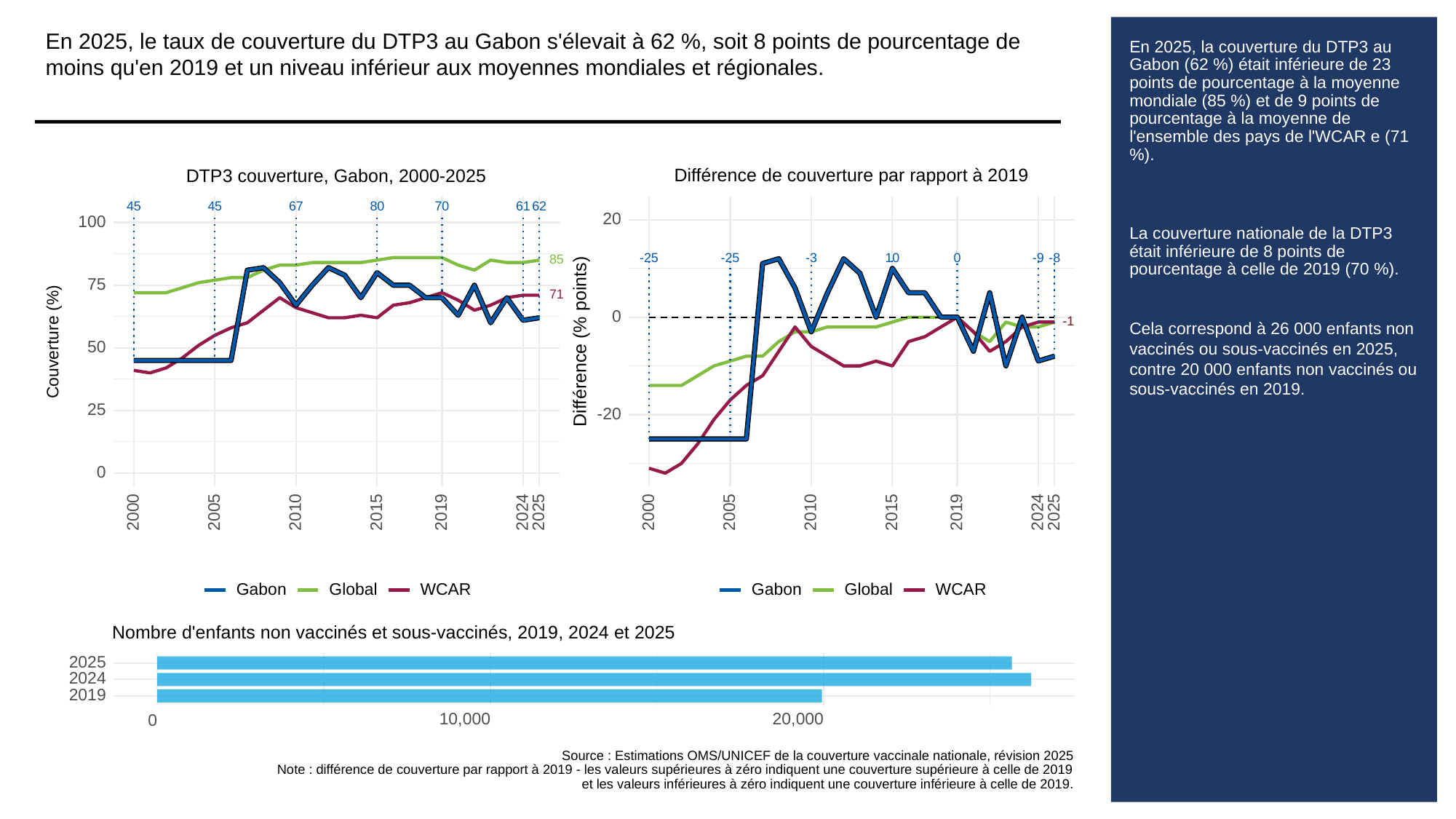

En 2025, le taux de couverture du DTP3 au Gabon s'élevait à 62 %, soit 8 points de pourcentage de moins qu'en 2019 et un niveau inférieur aux moyennes mondiales et régionales.
# En 2025, la couverture du DTP3 au Gabon (62 %) était inférieure de 23 points de pourcentage à la moyenne mondiale (85 %) et de 9 points de pourcentage à la moyenne de l'ensemble des pays de l'WCAR e (71 %).

La couverture nationale de la DTP3 était inférieure de 8 points de pourcentage à celle de 2019 (70 %).

Cela correspond à 26 000 enfants non vaccinés ou sous-vaccinés en 2025, contre 20 000 enfants non vaccinés ou sous-vaccinés en 2019.

Différence de couverture par rapport à 2019
DTP3 couverture, Gabon, 2000-2025

67
80
70
61
62
45
45
20
100

-3
-25
-25
10
0
-9
-8
85

75

71

0

-1
-1
Différence (% points)
Couverture (%)
50

25
-20

0

2000
2005
2010
2015
2019
2024
2025
2000
2005
2010
2015
2019
2024
2025
Gabon
Global
WCAR
Gabon
Global
WCAR

Nombre d'enfants non vaccinés et sous-vaccinés, 2019, 2024 et 2025

2025

2024

2019

10,000
20,000
0
Source : Estimations OMS/UNICEF de la couverture vaccinale nationale, révision 2025
Note : différence de couverture par rapport à 2019 - les valeurs supérieures à zéro indiquent une couverture supérieure à celle de 2019
et les valeurs inférieures à zéro indiquent une couverture inférieure à celle de 2019.